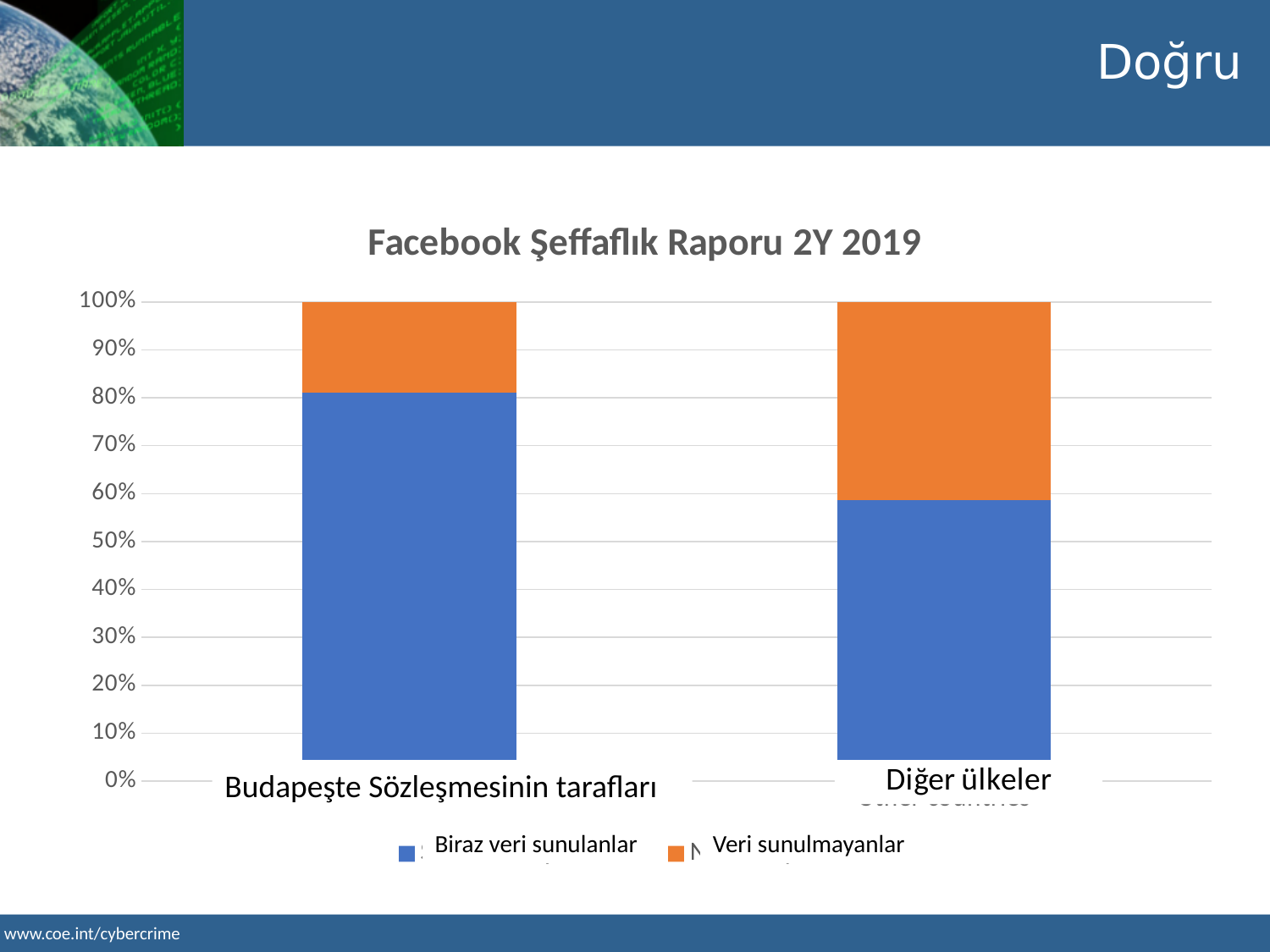

Doğru

### Chart: Facebook Şeffaflık Raporu 2Y 2019

| Category | Some data produced | No data produced |
|---|---|---|
| Parties to Budapest Convention | 80541.0 | 18899.0 |
| Other countries | 24272.0 | 17163.0 |
Budapeşte Sözleşmesinin tarafları
Biraz veri sunulanlar
Veri sunulmayanlar